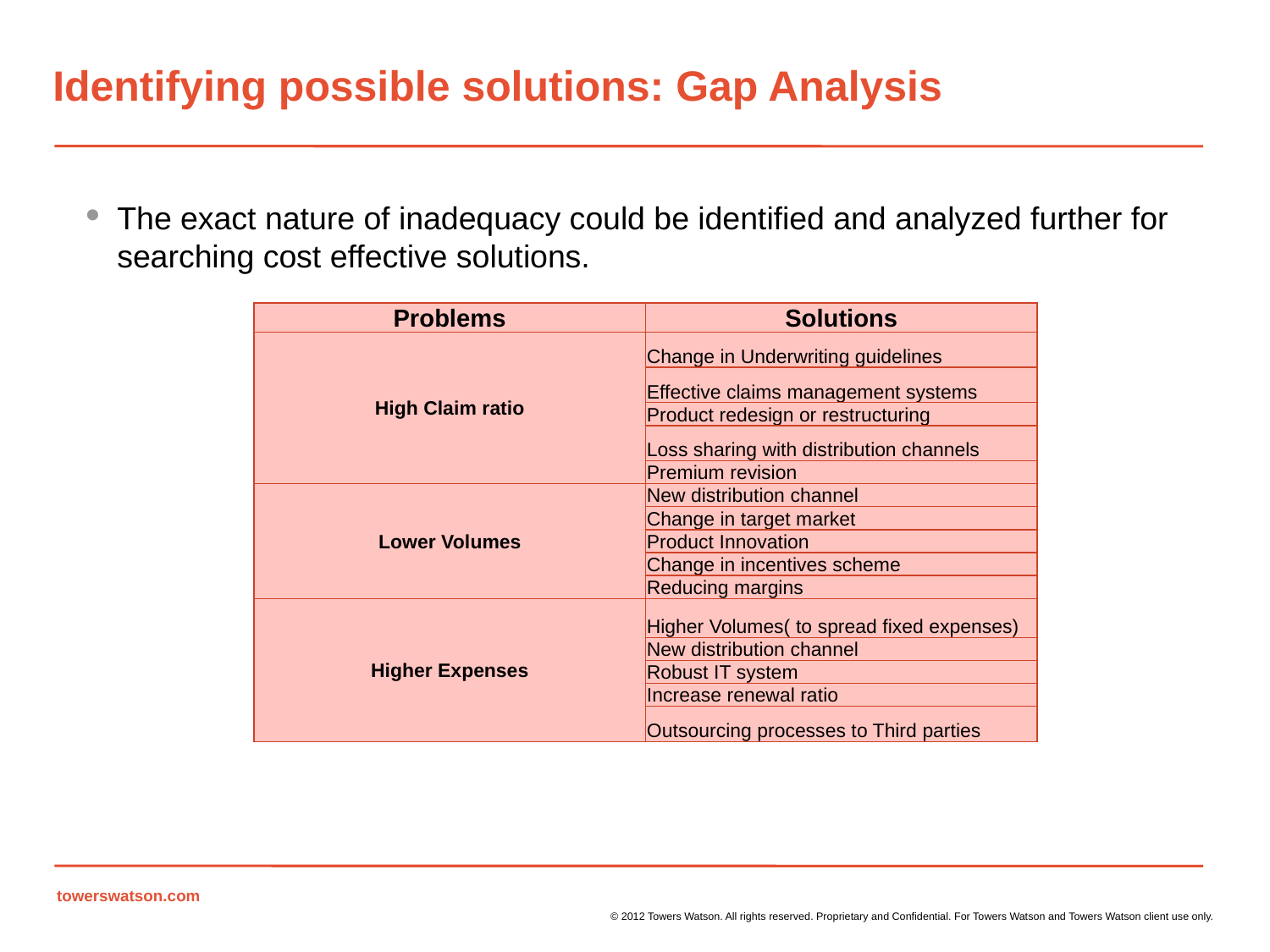

# Identifying possible solutions: Gap Analysis
The exact nature of inadequacy could be identified and analyzed further for searching cost effective solutions.

| Problems | Solutions |
| --- | --- |
| High Claim ratio | Change in Underwriting guidelines |
|  | Effective claims management systems |
|  | Product redesign or restructuring |
|  | Loss sharing with distribution channels |
|  | Premium revision |
| Lower Volumes | New distribution channel |
|  | Change in target market |
|  | Product Innovation |
|  | Change in incentives scheme |
|  | Reducing margins |
| Higher Expenses | Higher Volumes( to spread fixed expenses) |
|  | New distribution channel |
|  | Robust IT system |
|  | Increase renewal ratio |
|  | Outsourcing processes to Third parties |